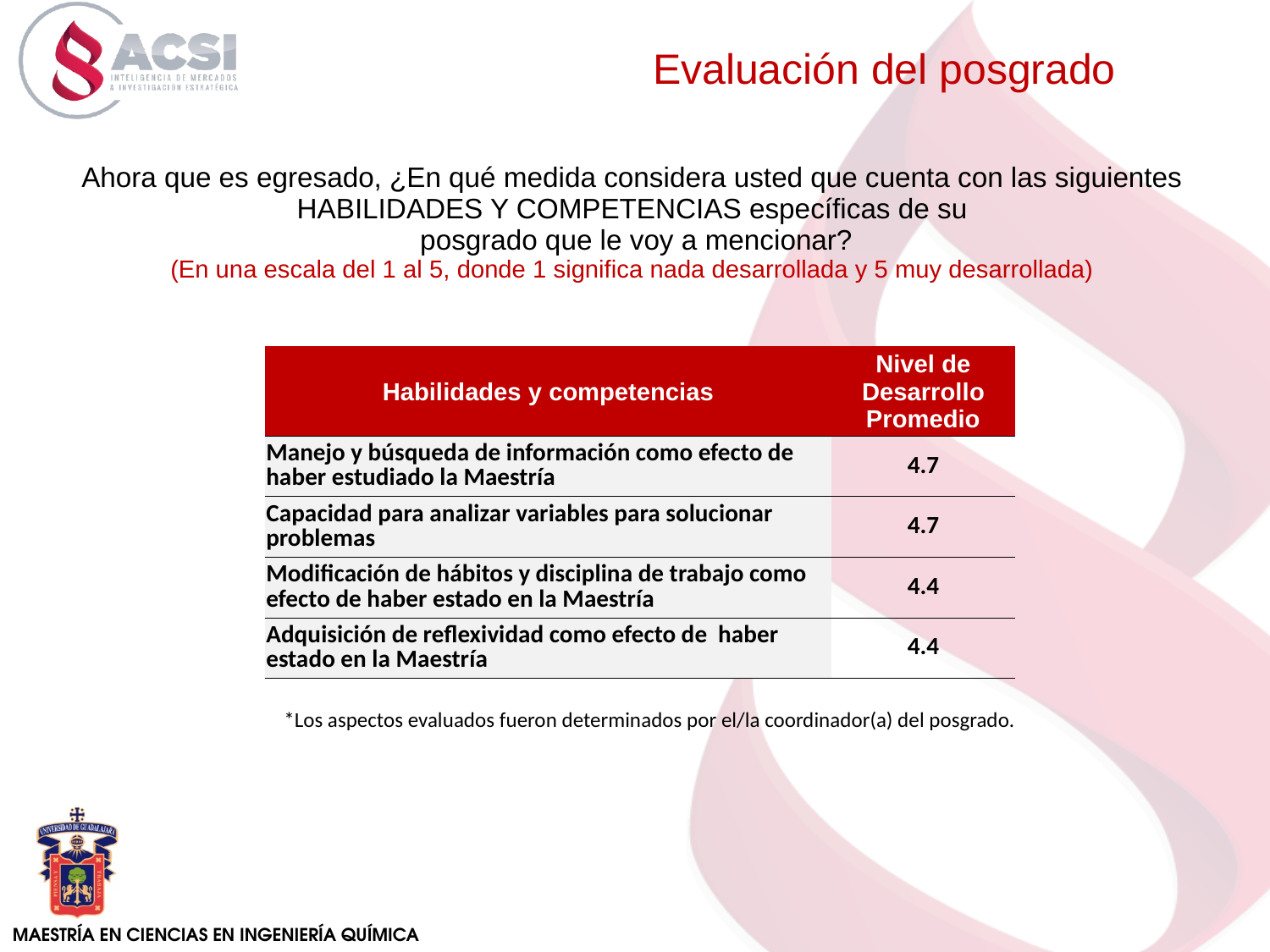

Evaluación del posgrado
Ahora que es egresado, ¿En qué medida considera usted que cuenta con las siguientes HABILIDADES Y COMPETENCIAS específicas de su
 posgrado que le voy a mencionar?
(En una escala del 1 al 5, donde 1 significa nada desarrollada y 5 muy desarrollada)
| Habilidades y competencias | Nivel de Desarrollo Promedio |
| --- | --- |
| Manejo y búsqueda de información como efecto de haber estudiado la Maestría | 4.7 |
| Capacidad para analizar variables para solucionar problemas | 4.7 |
| Modificación de hábitos y disciplina de trabajo como efecto de haber estado en la Maestría | 4.4 |
| Adquisición de reflexividad como efecto de haber estado en la Maestría | 4.4 |
*Los aspectos evaluados fueron determinados por el/la coordinador(a) del posgrado.